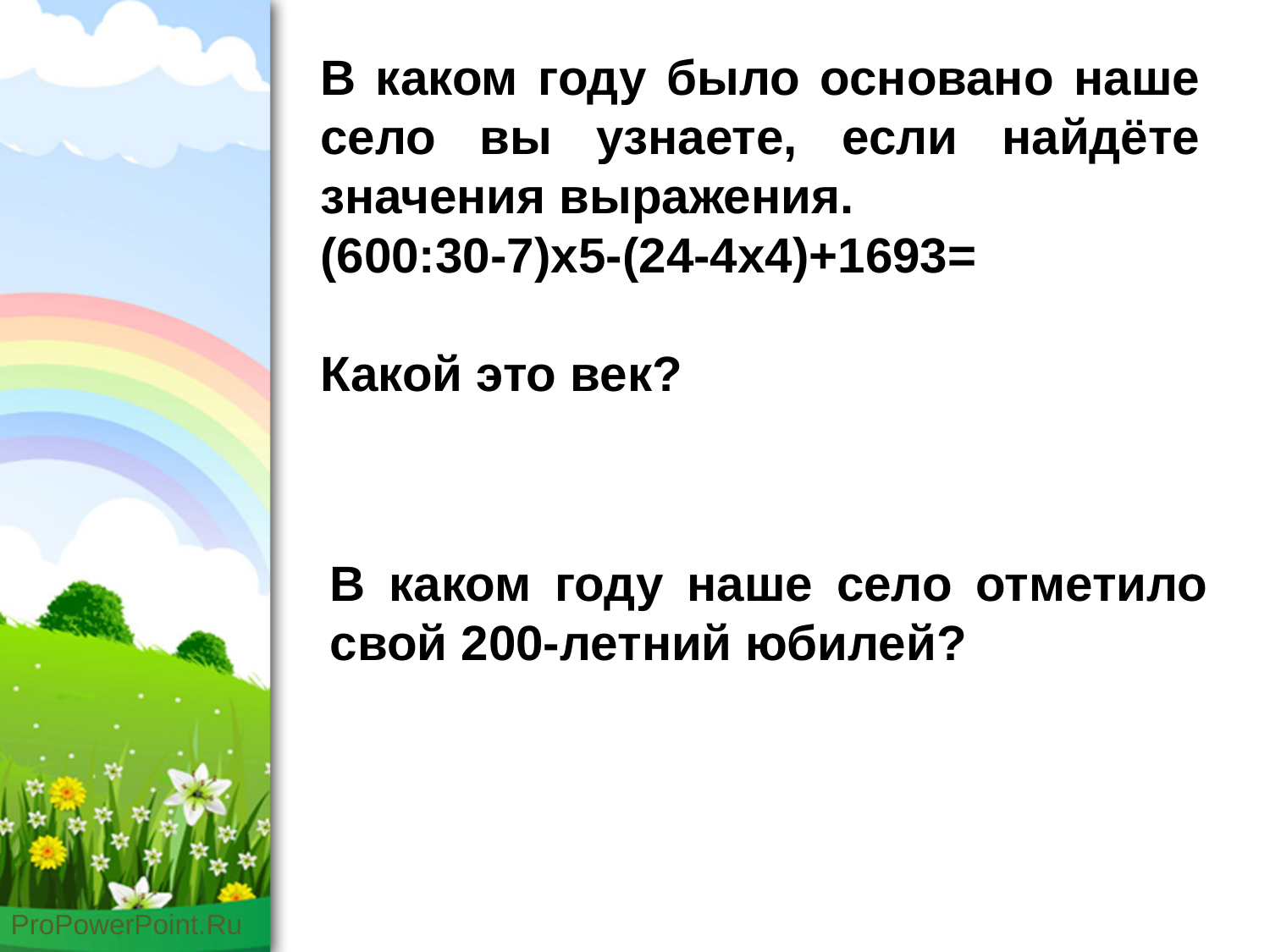

В каком году было основано наше село вы узнаете, если найдёте значения выражения.
(600:30-7)х5-(24-4х4)+1693=

Какой это век?

В каком году наше село отметило свой 200-летний юбилей?